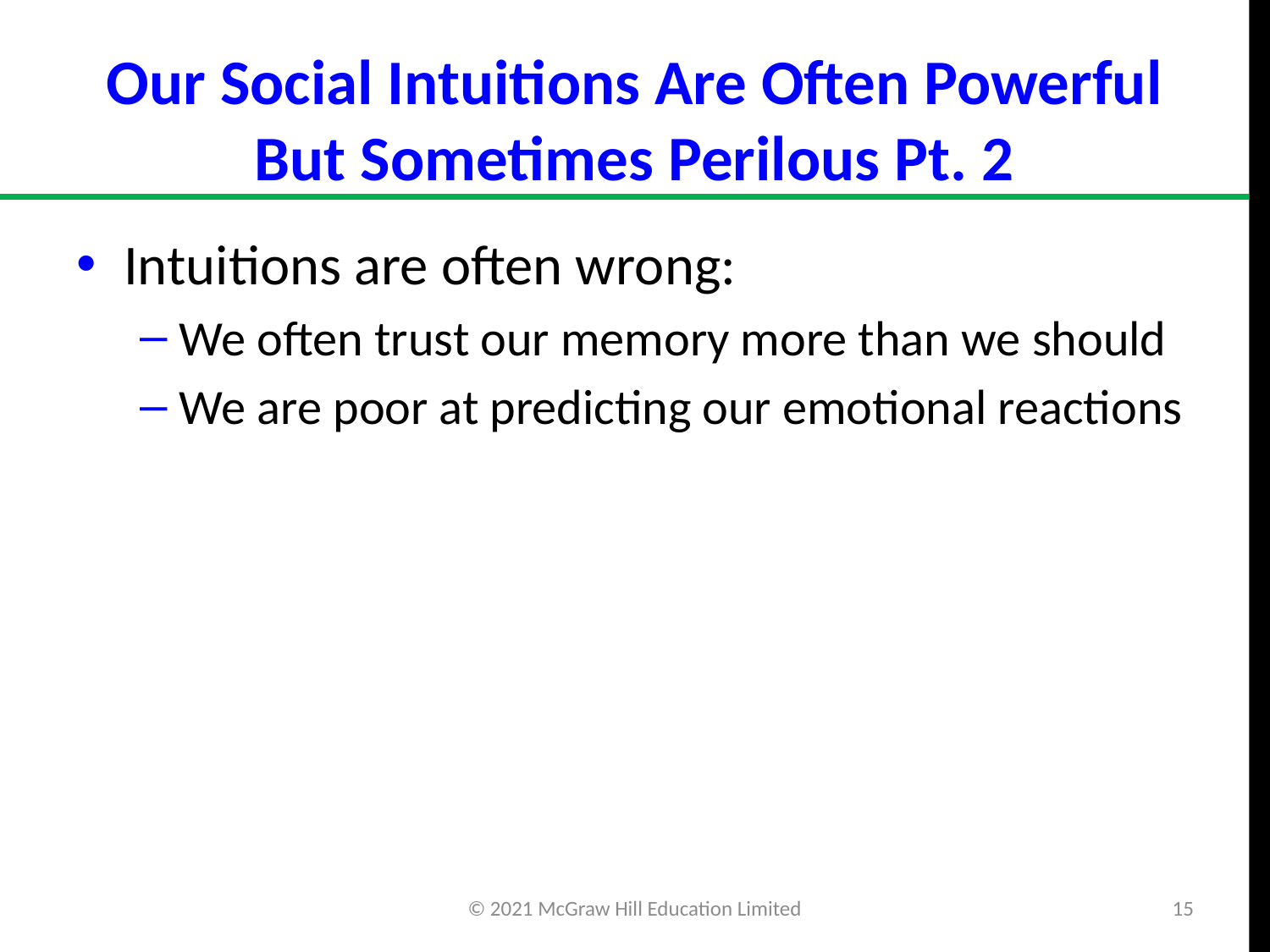

# Our Social Intuitions Are Often Powerful But Sometimes Perilous Pt. 2
Intuitions are often wrong:
We often trust our memory more than we should
We are poor at predicting our emotional reactions
© 2021 McGraw Hill Education Limited
15